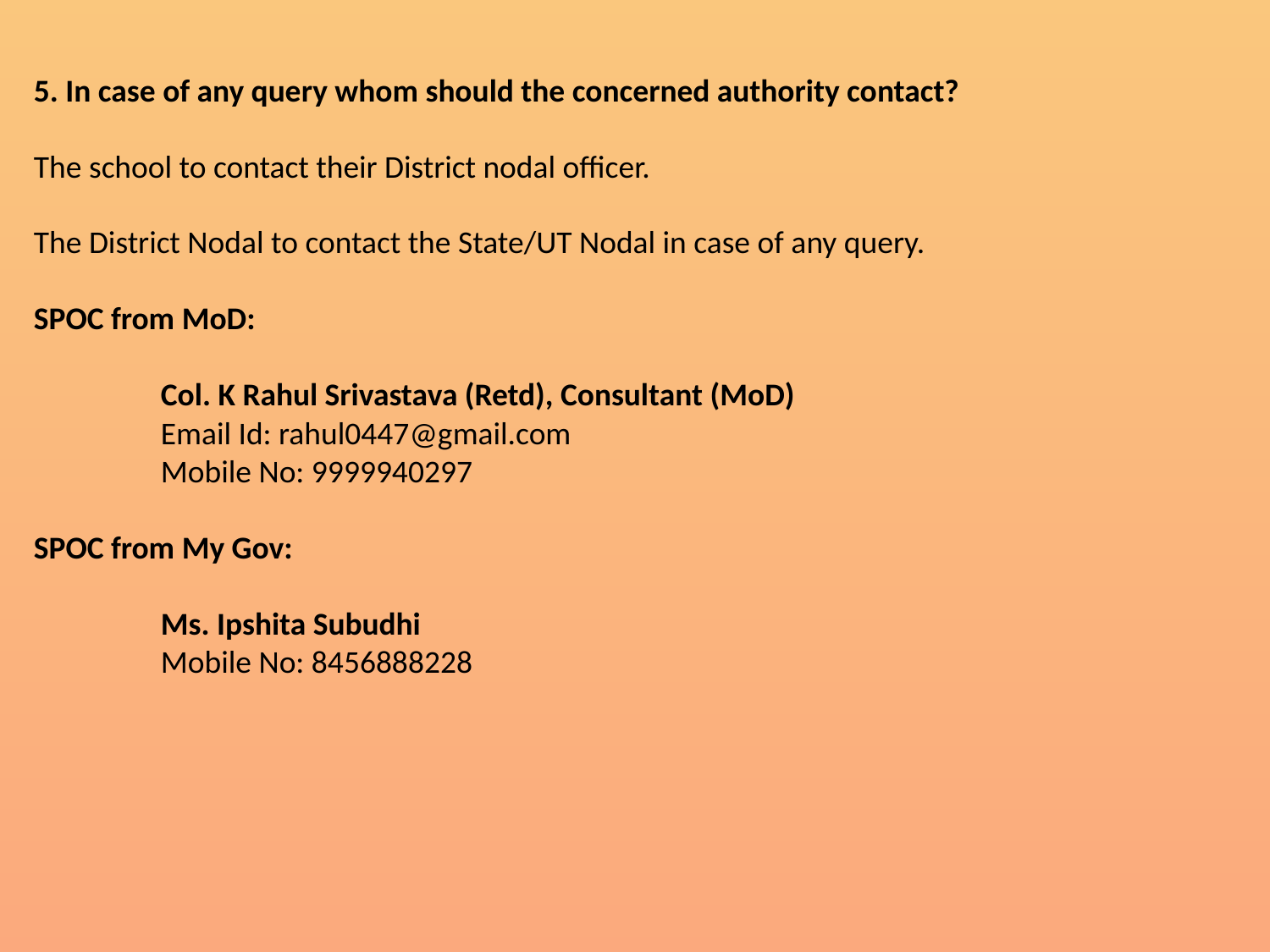

5. In case of any query whom should the concerned authority contact?

The school to contact their District nodal officer.

The District Nodal to contact the State/UT Nodal in case of any query.

SPOC from MoD:

	Col. K Rahul Srivastava (Retd), Consultant (MoD)
	Email Id: rahul0447@gmail.com
	Mobile No: 9999940297

SPOC from My Gov:

	Ms. Ipshita Subudhi
	Mobile No: 8456888228